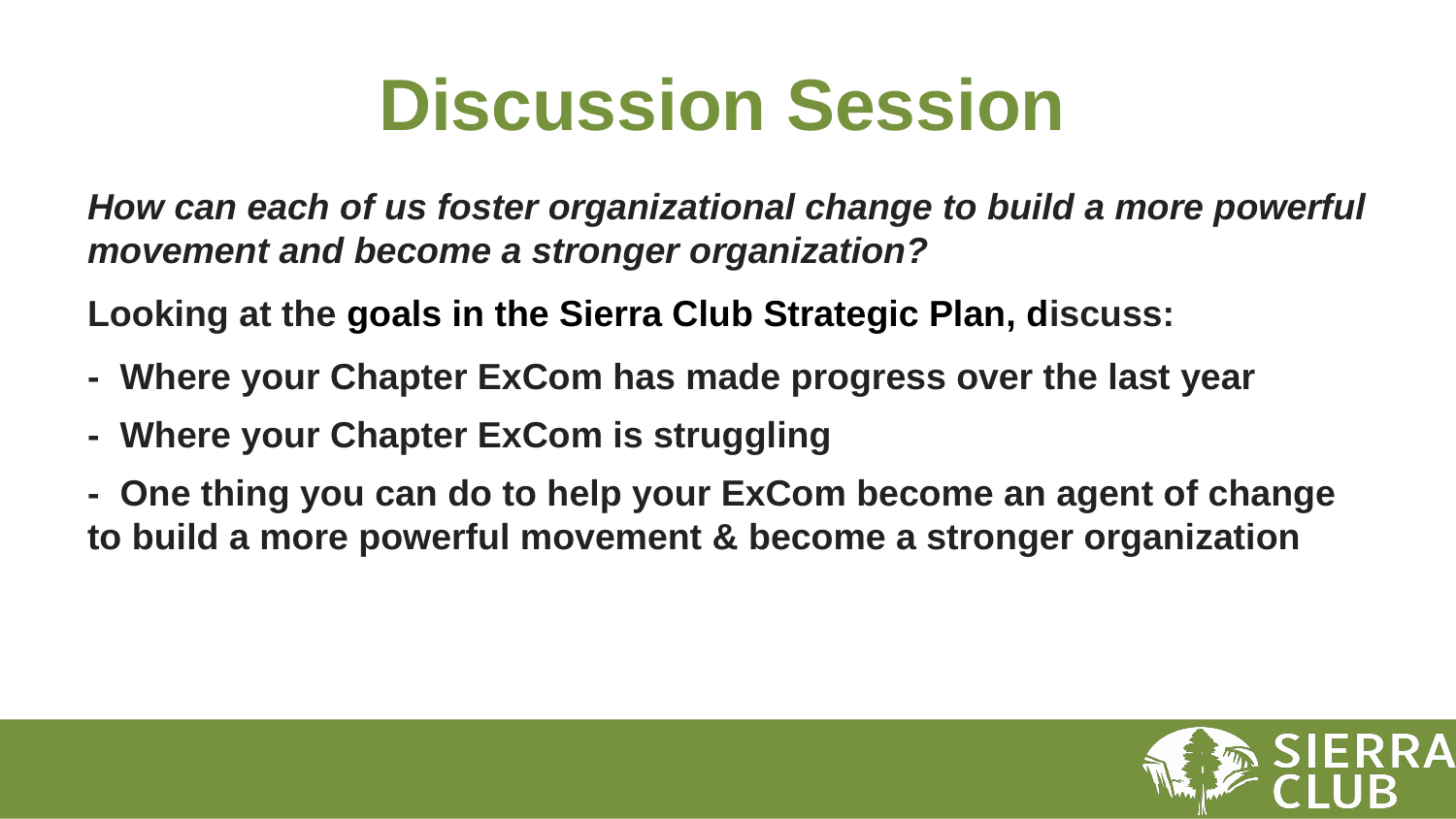

# Discussion Session
How can each of us foster organizational change to build a more powerful movement and become a stronger organization?

Looking at the goals in the Sierra Club Strategic Plan, discuss:

-  Where your Chapter ExCom has made progress over the last year

-  Where your Chapter ExCom is struggling

-  One thing you can do to help your ExCom become an agent of change to build a more powerful movement & become a stronger organization